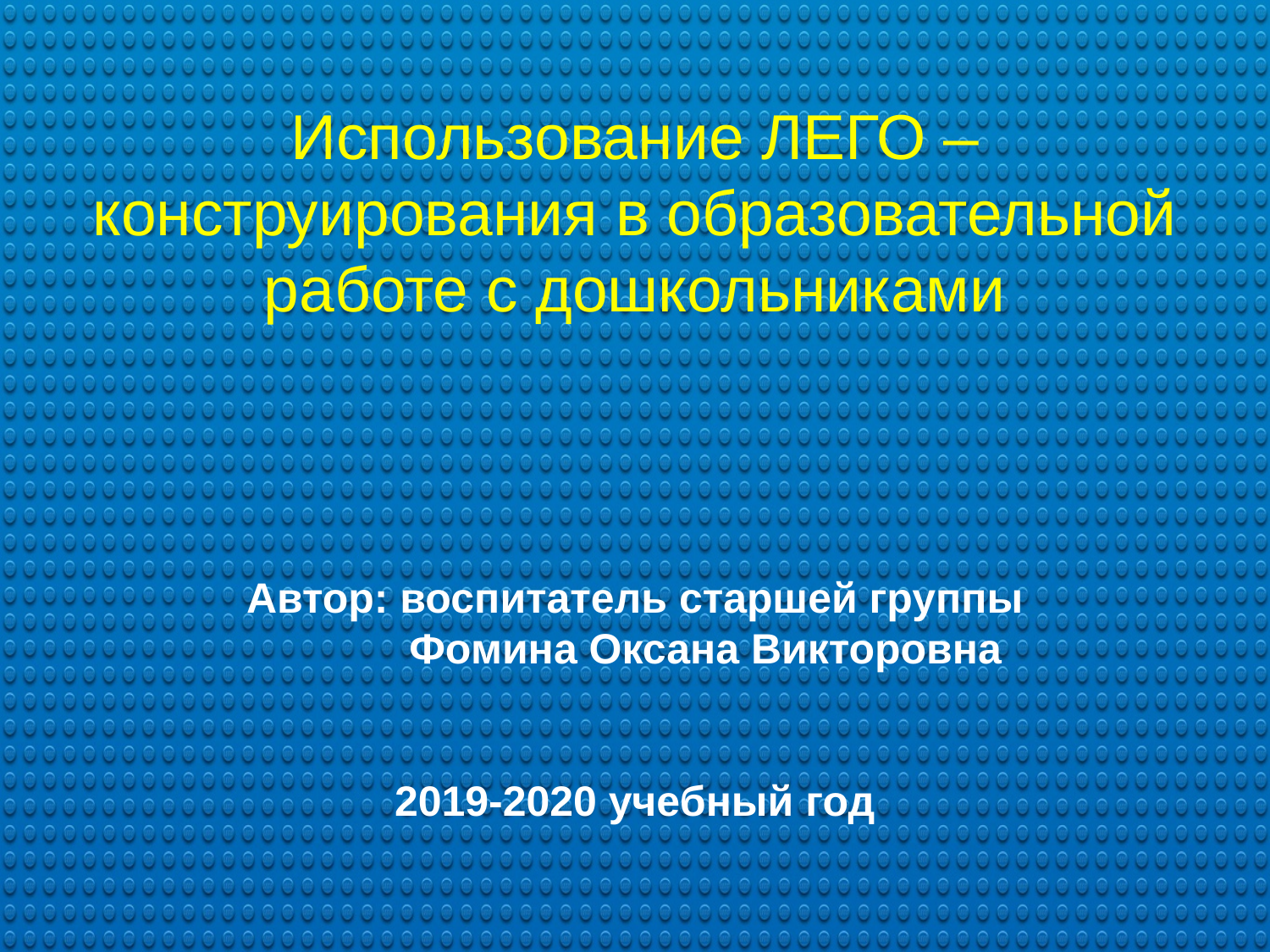

# Использование ЛЕГО – конструирования в образовательной работе с дошкольниками Автор: воспитатель старшей группы Фомина Оксана Викторовна 2019-2020 учебный год